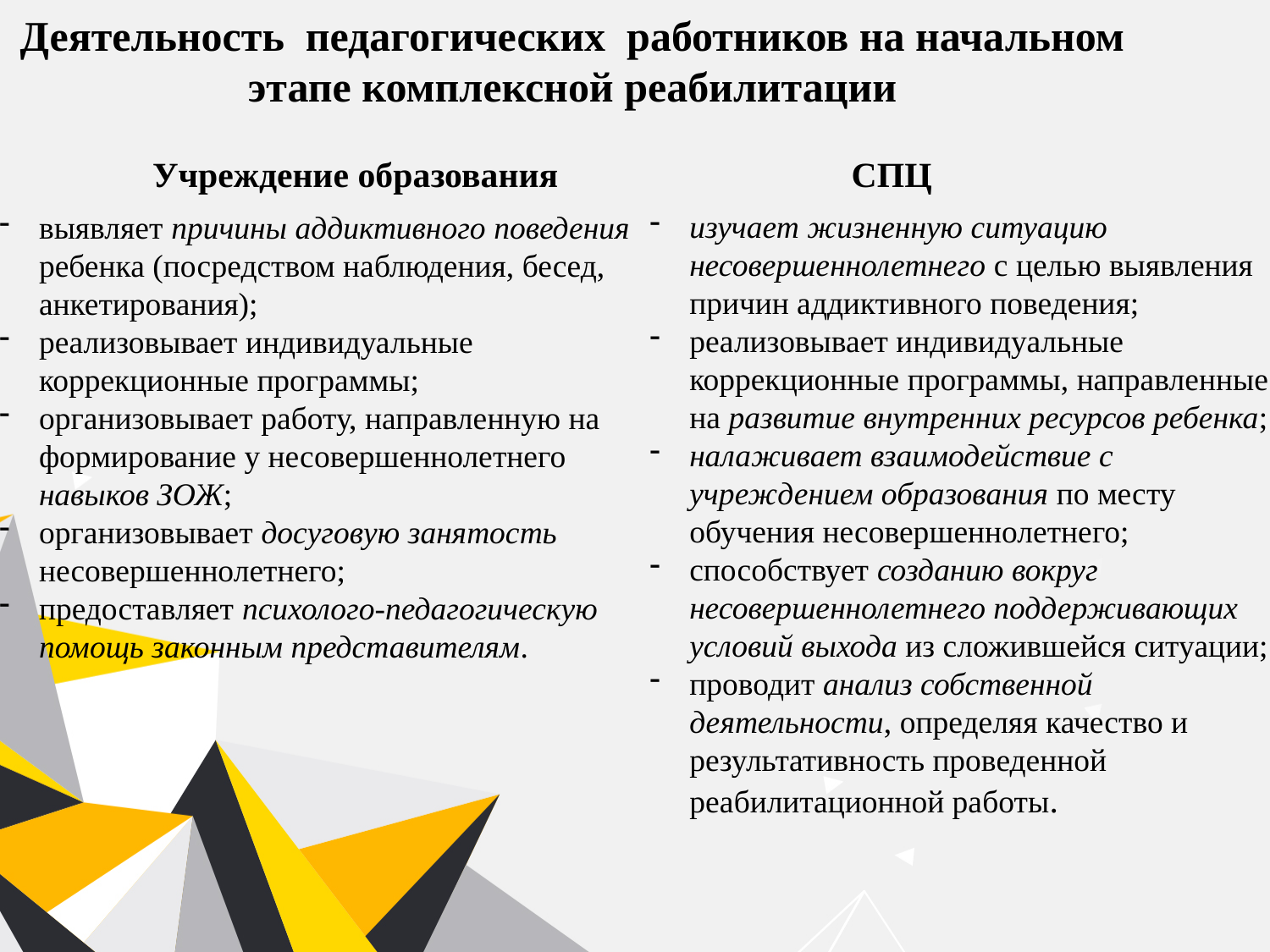

Деятельность  педагогических  работников на начальном этапе комплексной реабилитации
Учреждение образования
СПЦ
изучает жизненную ситуацию несовершеннолетнего с целью выявления причин аддиктивного поведения;
реализовывает индивидуальные коррекционные программы, направленные на развитие внутренних ресурсов ребенка;
налаживает взаимодействие с учреждением образования по месту обучения несовершеннолетнего;
способствует созданию вокруг несовершеннолетнего поддерживающих условий выхода из сложившейся ситуации;
проводит анализ собственной деятельности, определяя качество и результативность проведенной реабилитационной работы.
выявляет причины аддиктивного поведения ребенка (посредством наблюдения, бесед, анкетирования);
реализовывает индивидуальные коррекционные программы;
организовывает работу, направленную на формирование у несовершеннолетнего навыков ЗОЖ;
организовывает досуговую занятость несовершеннолетнего;
предоставляет психолого-педагогическую помощь законным представителям.